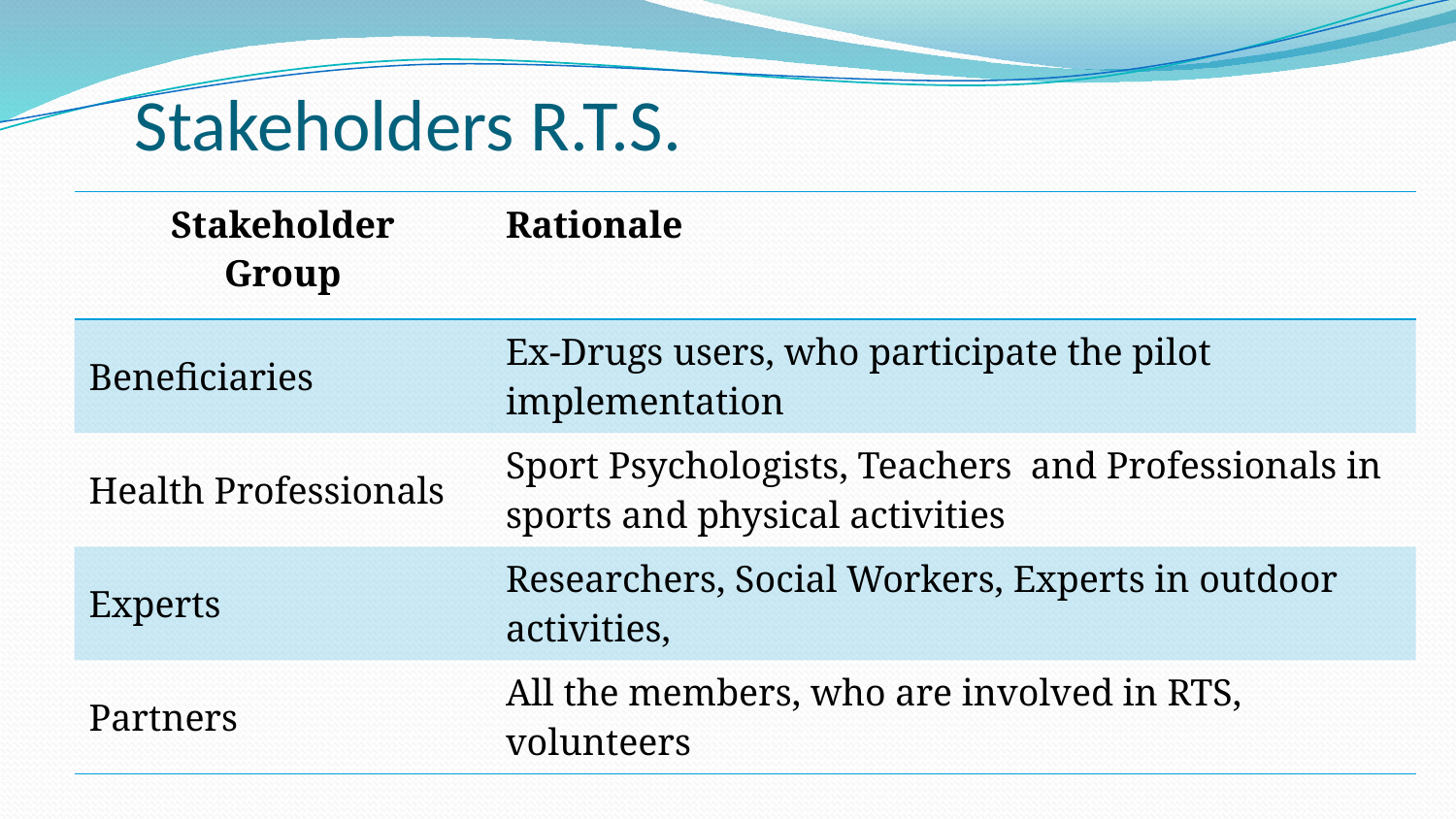

# Stakeholders R.T.S.
| Stakeholder Group | Rationale |
| --- | --- |
| Beneficiaries | Ex-Drugs users, who participate the pilot implementation |
| Health Professionals | Sport Psychologists, Teachers and Professionals in sports and physical activities |
| Experts | Researchers, Social Workers, Experts in outdoor activities, |
| Partners | All the members, who are involved in RTS, volunteers |